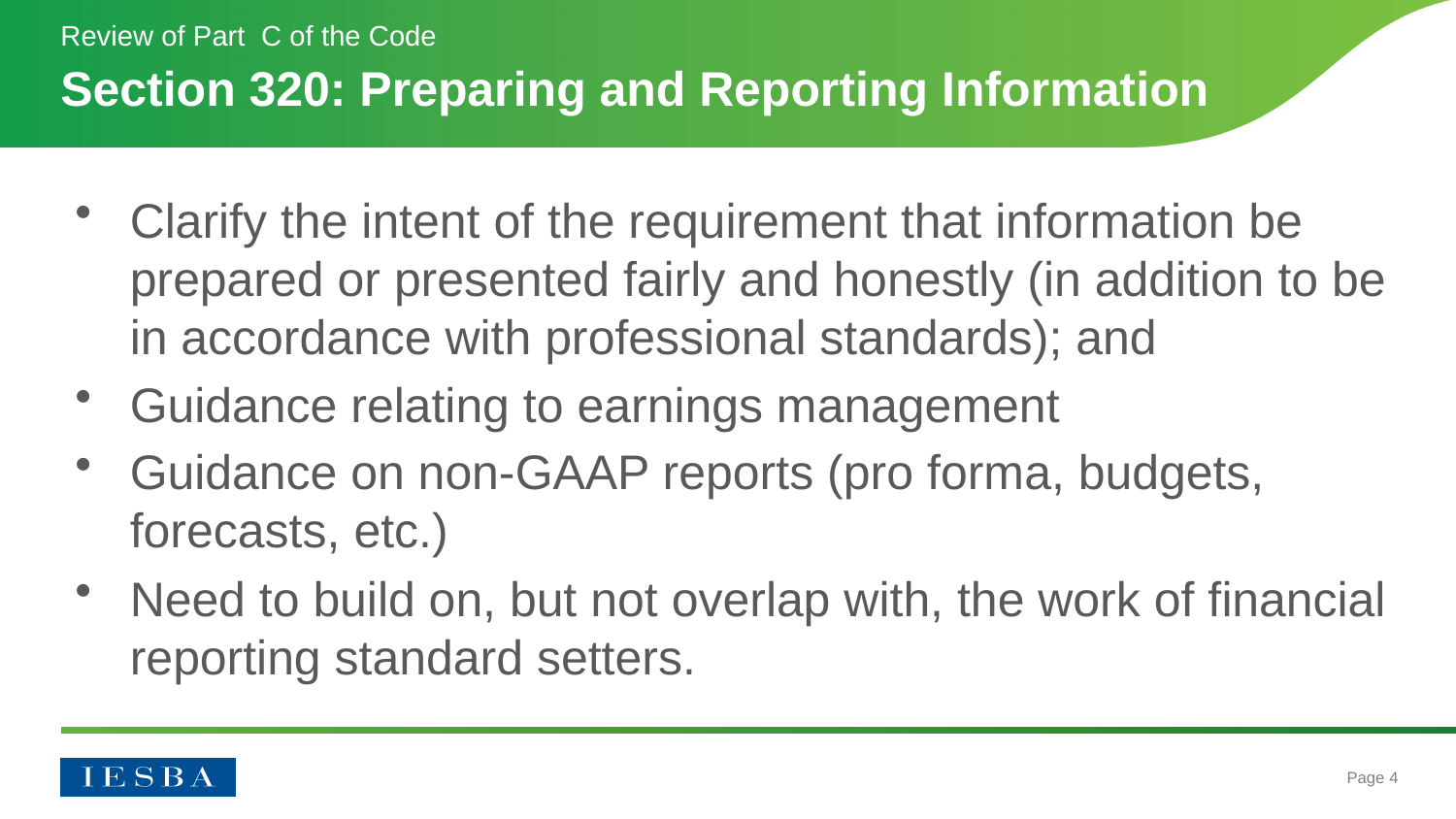

Review of Part  C of the Code
# Section 320: Preparing and Reporting Information
Clarify the intent of the requirement that information be prepared or presented fairly and honestly (in addition to be in accordance with professional standards); and
Guidance relating to earnings management
Guidance on non-GAAP reports (pro forma, budgets, forecasts, etc.)
Need to build on, but not overlap with, the work of financial reporting standard setters.